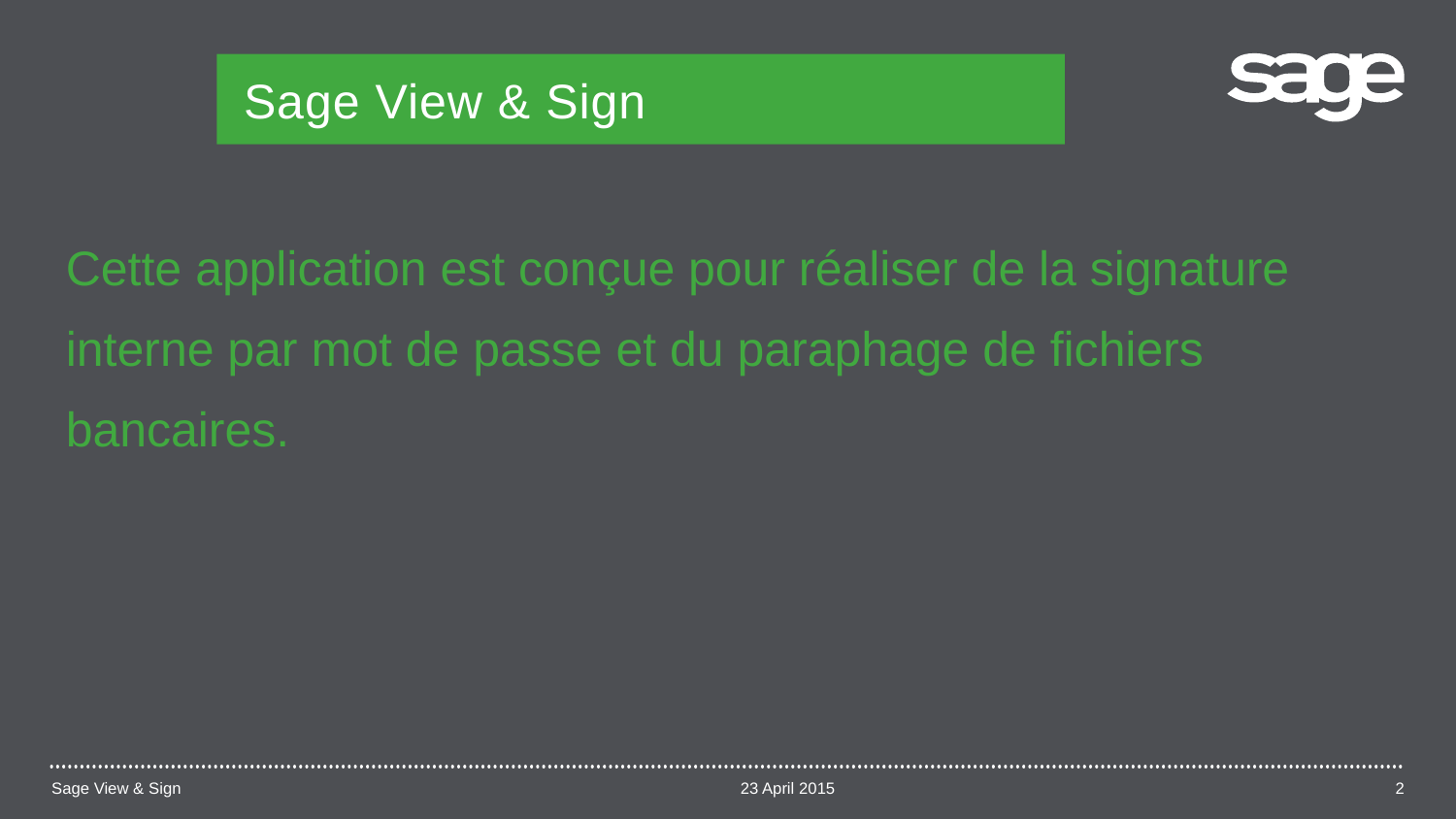

Sage View & Sign

Cette application est conçue pour réaliser de la signature

interne par mot de passe et du paraphage de fichiers

bancaires.

Sage View & Sign
23 April 2015
2